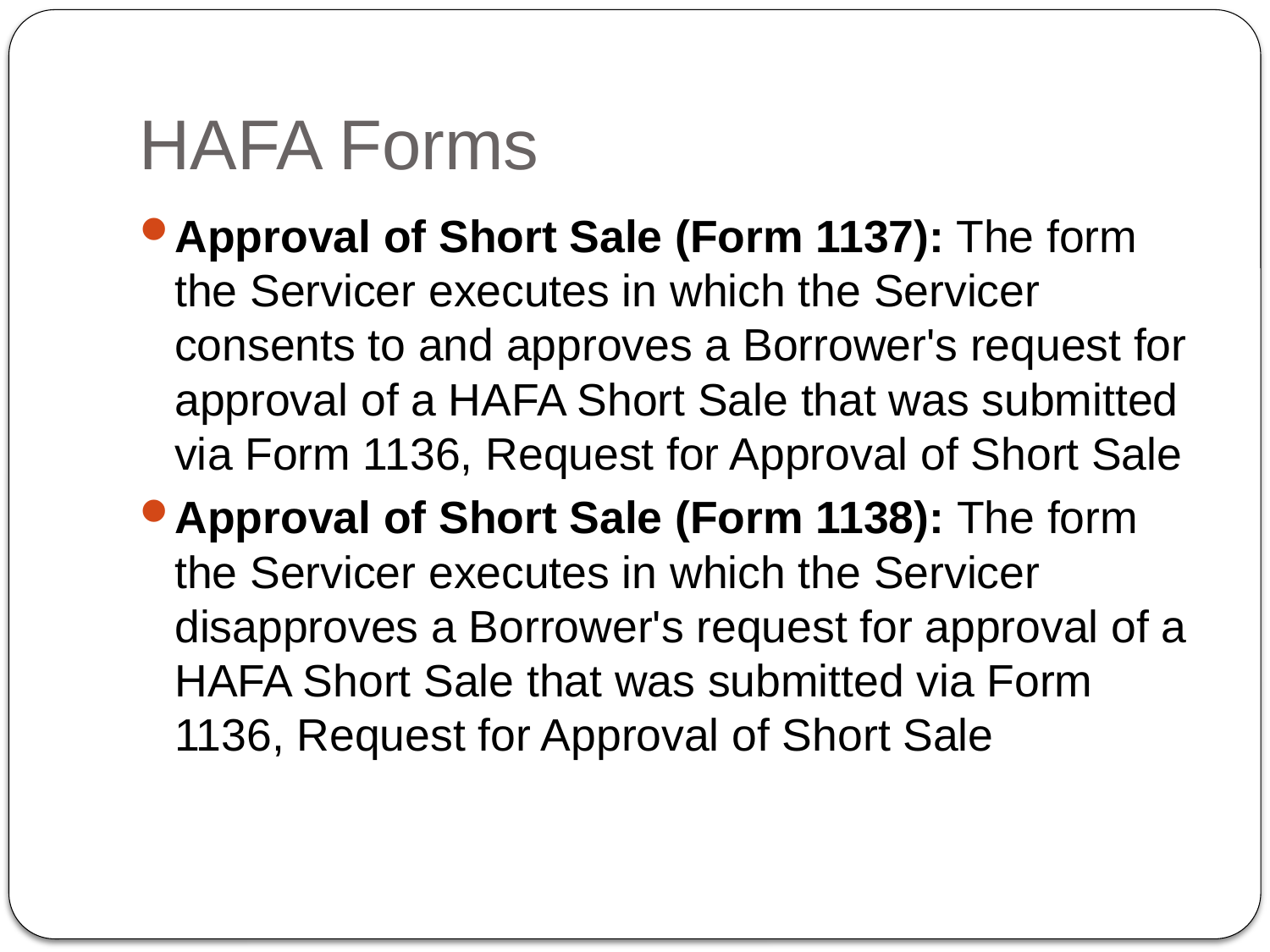

# HAFA Forms
Approval of Short Sale (Form 1137): The form the Servicer executes in which the Servicer consents to and approves a Borrower's request for approval of a HAFA Short Sale that was submitted via Form 1136, Request for Approval of Short Sale
Approval of Short Sale (Form 1138): The form the Servicer executes in which the Servicer disapproves a Borrower's request for approval of a HAFA Short Sale that was submitted via Form 1136, Request for Approval of Short Sale